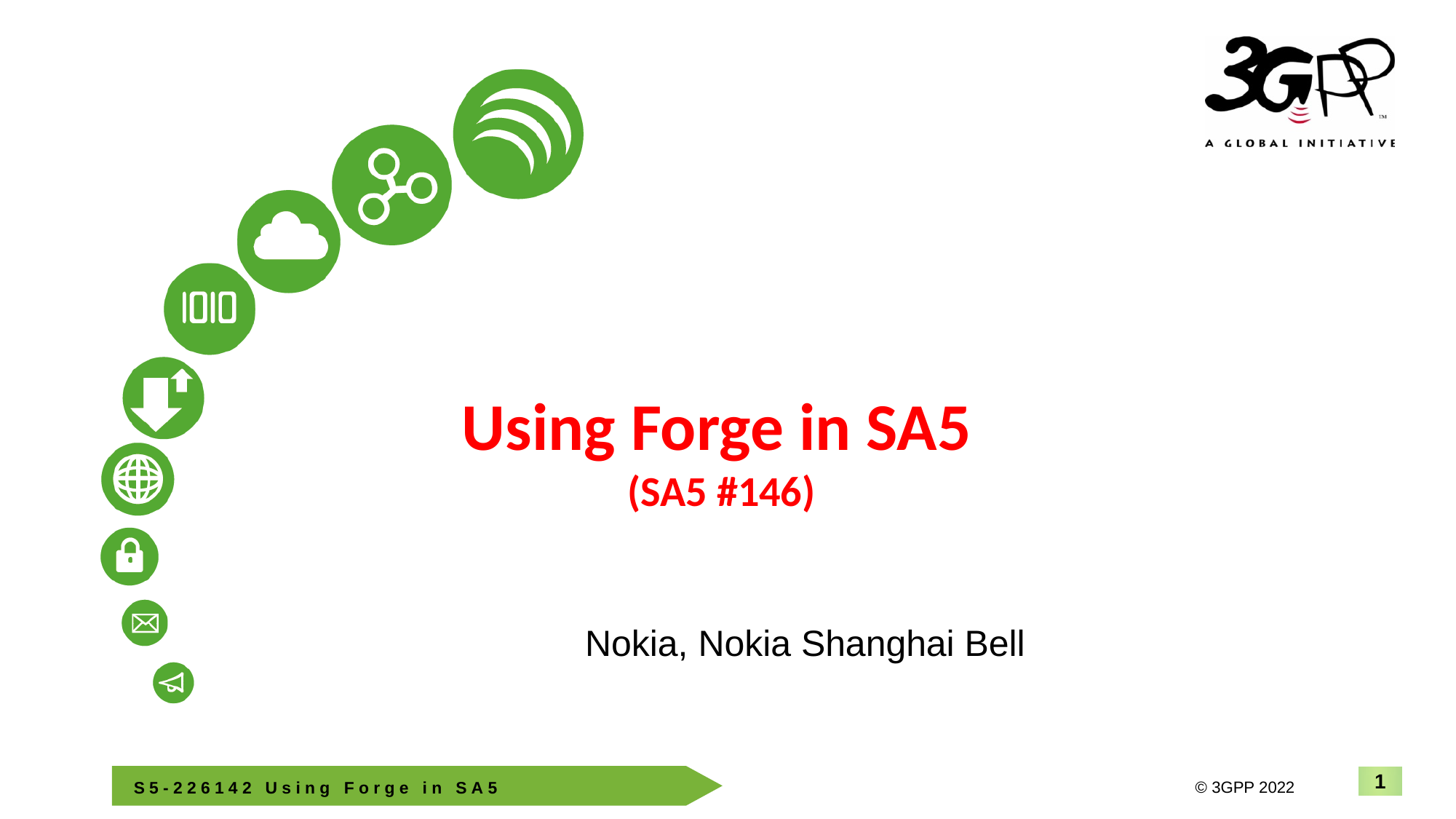

# Using Forge in SA5 (SA5 #146)

Nokia, Nokia Shanghai Bell